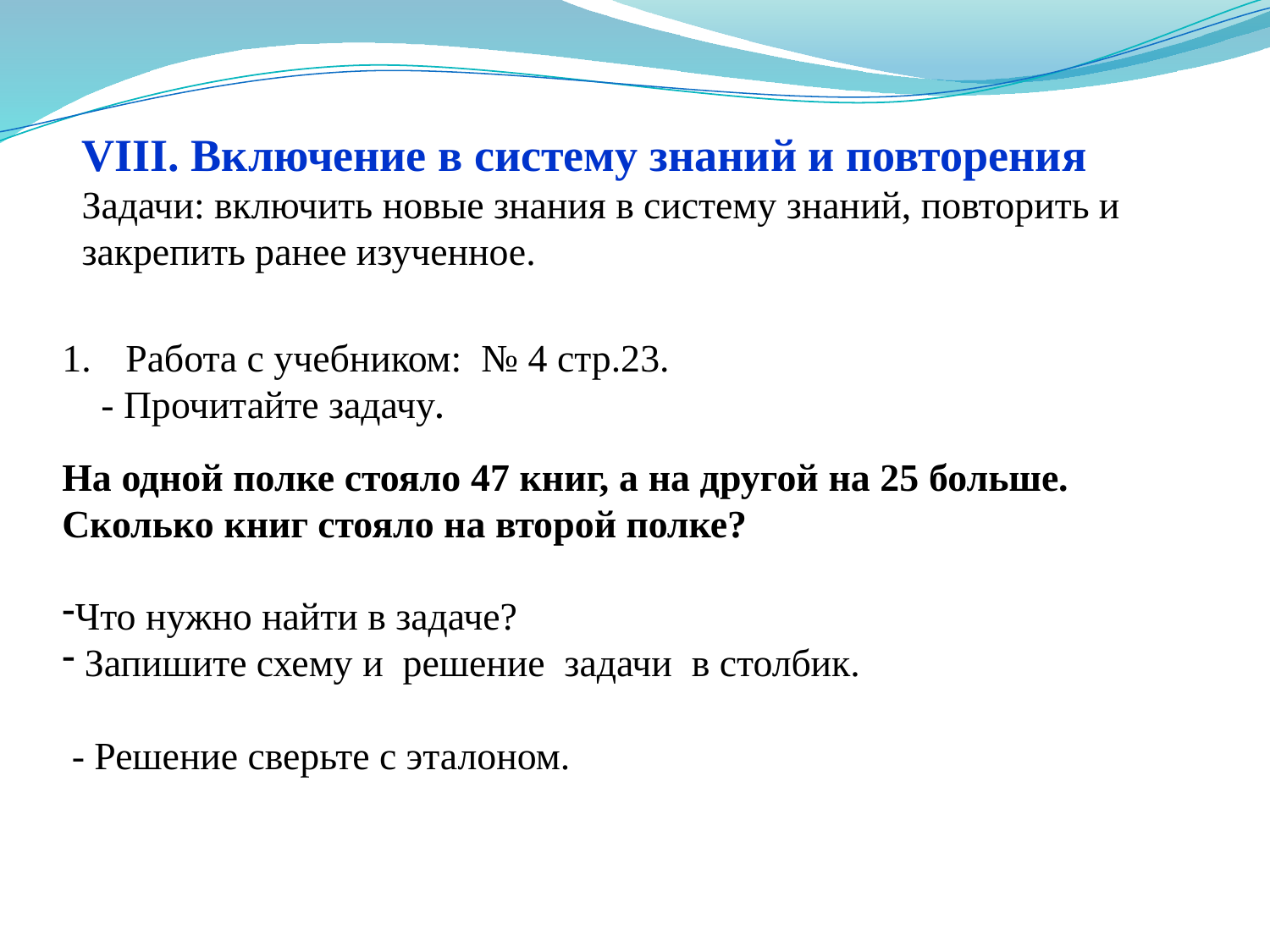

VIII. Включение в систему знаний и повторения
Задачи: включить новые знания в систему знаний, повторить и закрепить ранее изученное.
Работа с учебником:  № 4 стр.23.
    - Прочитайте задачу.
На одной полке стояло 47 книг, а на другой на 25 больше. Сколько книг стояло на второй полке?
Что нужно найти в задаче?
 Запишите схему и  решение  задачи  в столбик.

 - Решение сверьте с эталоном.